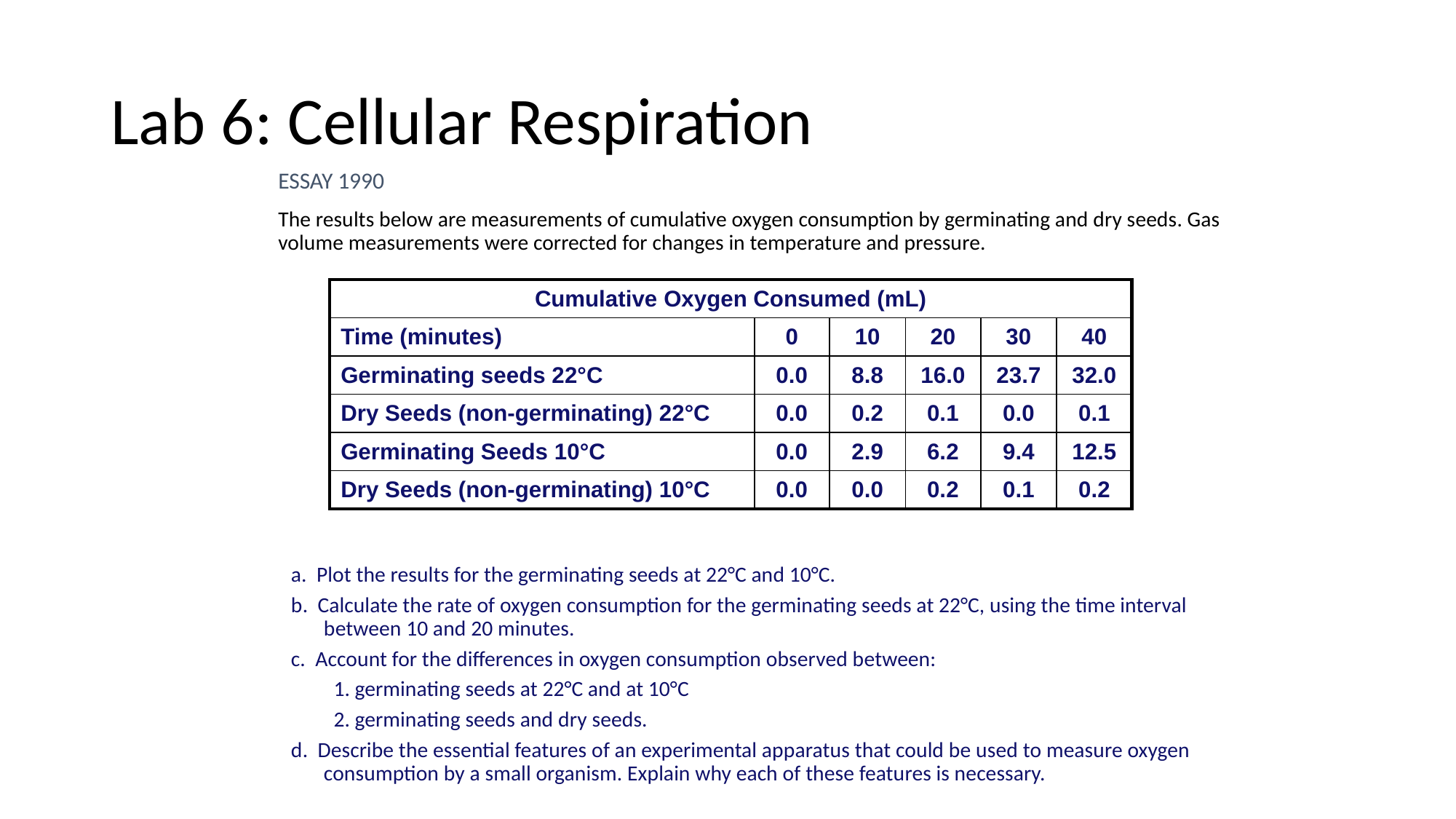

# Lab 6: Cellular Respiration
ESSAY 1990
The results below are measurements of cumulative oxygen consumption by germinating and dry seeds. Gas volume measurements were corrected for changes in temperature and pressure.

a.  Plot the results for the germinating seeds at 22°C and 10°C.
b.  Calculate the rate of oxygen consumption for the germinating seeds at 22°C, using the time interval between 10 and 20 minutes.
c.  Account for the differences in oxygen consumption observed between:
	  1. germinating seeds at 22°C and at 10°C
	  2. germinating seeds and dry seeds.
d.  Describe the essential features of an experimental apparatus that could be used to measure oxygen consumption by a small organism. Explain why each of these features is necessary.
| Cumulative Oxygen Consumed (mL) |  |  |  |  |  |
| --- | --- | --- | --- | --- | --- |
| Time (minutes) | 0 | 10 | 20 | 30 | 40 |
| Germinating seeds 22°C | 0.0 | 8.8 | 16.0 | 23.7 | 32.0 |
| Dry Seeds (non-germinating) 22°C | 0.0 | 0.2 | 0.1 | 0.0 | 0.1 |
| Germinating Seeds 10°C | 0.0 | 2.9 | 6.2 | 9.4 | 12.5 |
| Dry Seeds (non-germinating) 10°C | 0.0 | 0.0 | 0.2 | 0.1 | 0.2 |